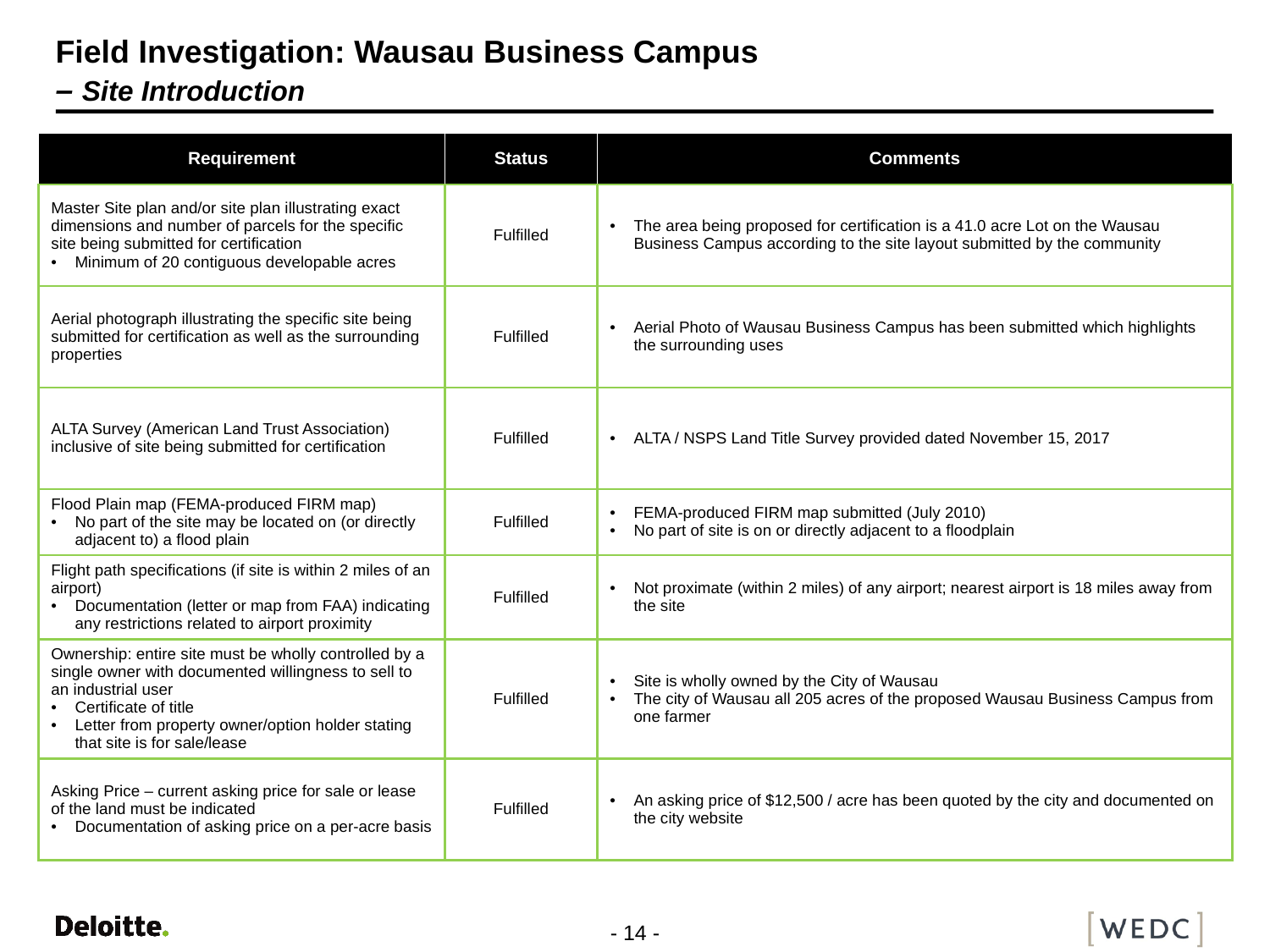

# Field Investigation: Wausau Business Campus – Site Introduction
| Requirement | Status | Comments |
| --- | --- | --- |
| Master Site plan and/or site plan illustrating exact dimensions and number of parcels for the specific site being submitted for certification Minimum of 20 contiguous developable acres | Fulfilled | The area being proposed for certification is a 41.0 acre Lot on the Wausau Business Campus according to the site layout submitted by the community |
| Aerial photograph illustrating the specific site being submitted for certification as well as the surrounding properties | Fulfilled | Aerial Photo of Wausau Business Campus has been submitted which highlights the surrounding uses |
| ALTA Survey (American Land Trust Association) inclusive of site being submitted for certification | Fulfilled | ALTA / NSPS Land Title Survey provided dated November 15, 2017 |
| Flood Plain map (FEMA-produced FIRM map) No part of the site may be located on (or directly adjacent to) a flood plain | Fulfilled | FEMA-produced FIRM map submitted (July 2010) No part of site is on or directly adjacent to a floodplain |
| Flight path specifications (if site is within 2 miles of an airport) Documentation (letter or map from FAA) indicating any restrictions related to airport proximity | Fulfilled | Not proximate (within 2 miles) of any airport; nearest airport is 18 miles away from the site |
| Ownership: entire site must be wholly controlled by a single owner with documented willingness to sell to an industrial user Certificate of title Letter from property owner/option holder stating that site is for sale/lease | Fulfilled | Site is wholly owned by the City of Wausau The city of Wausau all 205 acres of the proposed Wausau Business Campus from one farmer |
| Asking Price – current asking price for sale or lease of the land must be indicated Documentation of asking price on a per-acre basis | Fulfilled | An asking price of $12,500 / acre has been quoted by the city and documented on the city website |